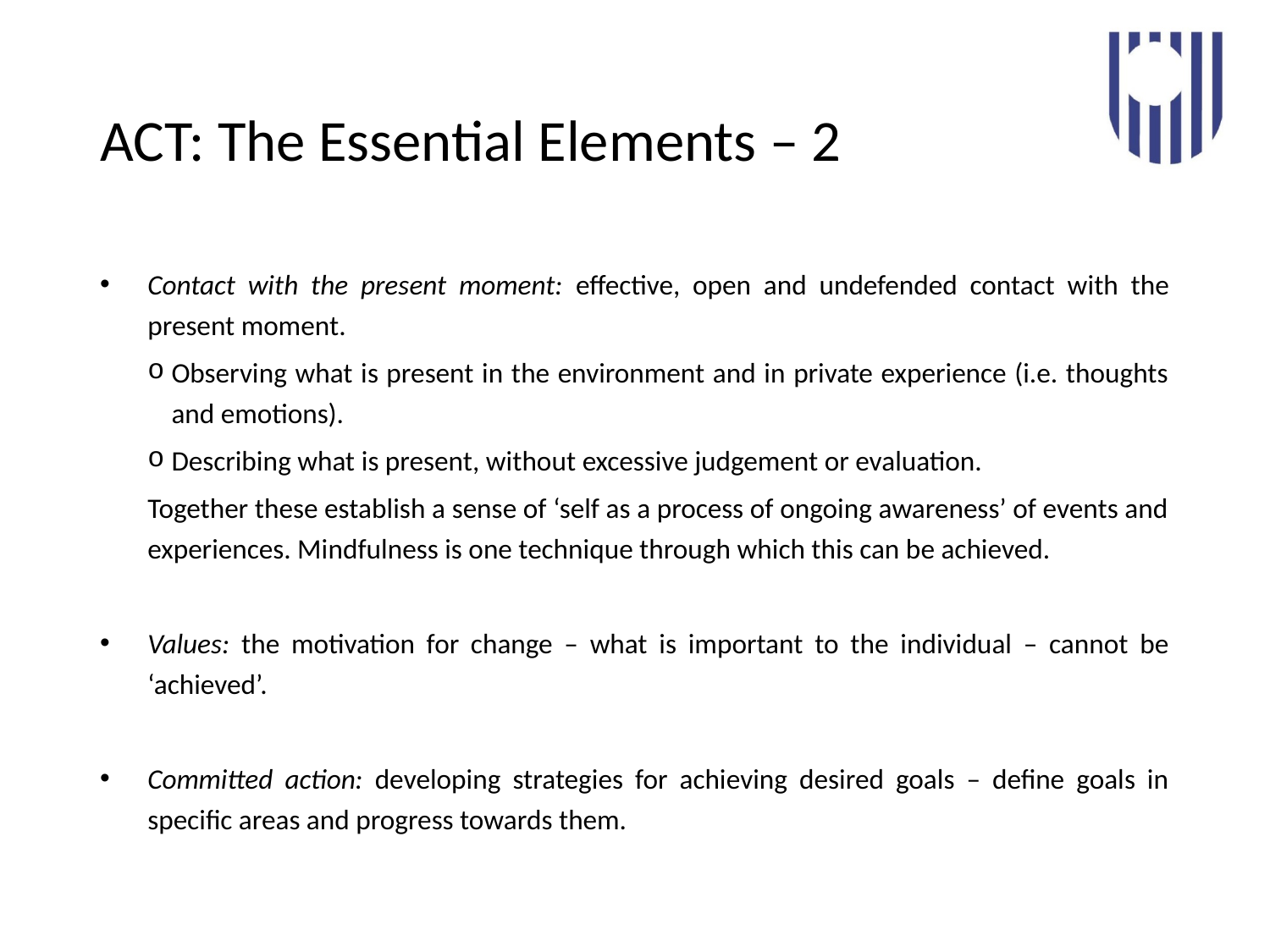

# ACT: The Essential Elements – 2
Contact with the present moment: effective, open and undefended contact with the present moment.
Observing what is present in the environment and in private experience (i.e. thoughts and emotions).
Describing what is present, without excessive judgement or evaluation.
Together these establish a sense of ‘self as a process of ongoing awareness’ of events and experiences. Mindfulness is one technique through which this can be achieved.

Values: the motivation for change – what is important to the individual – cannot be ‘achieved’.

Committed action: developing strategies for achieving desired goals – define goals in specific areas and progress towards them.